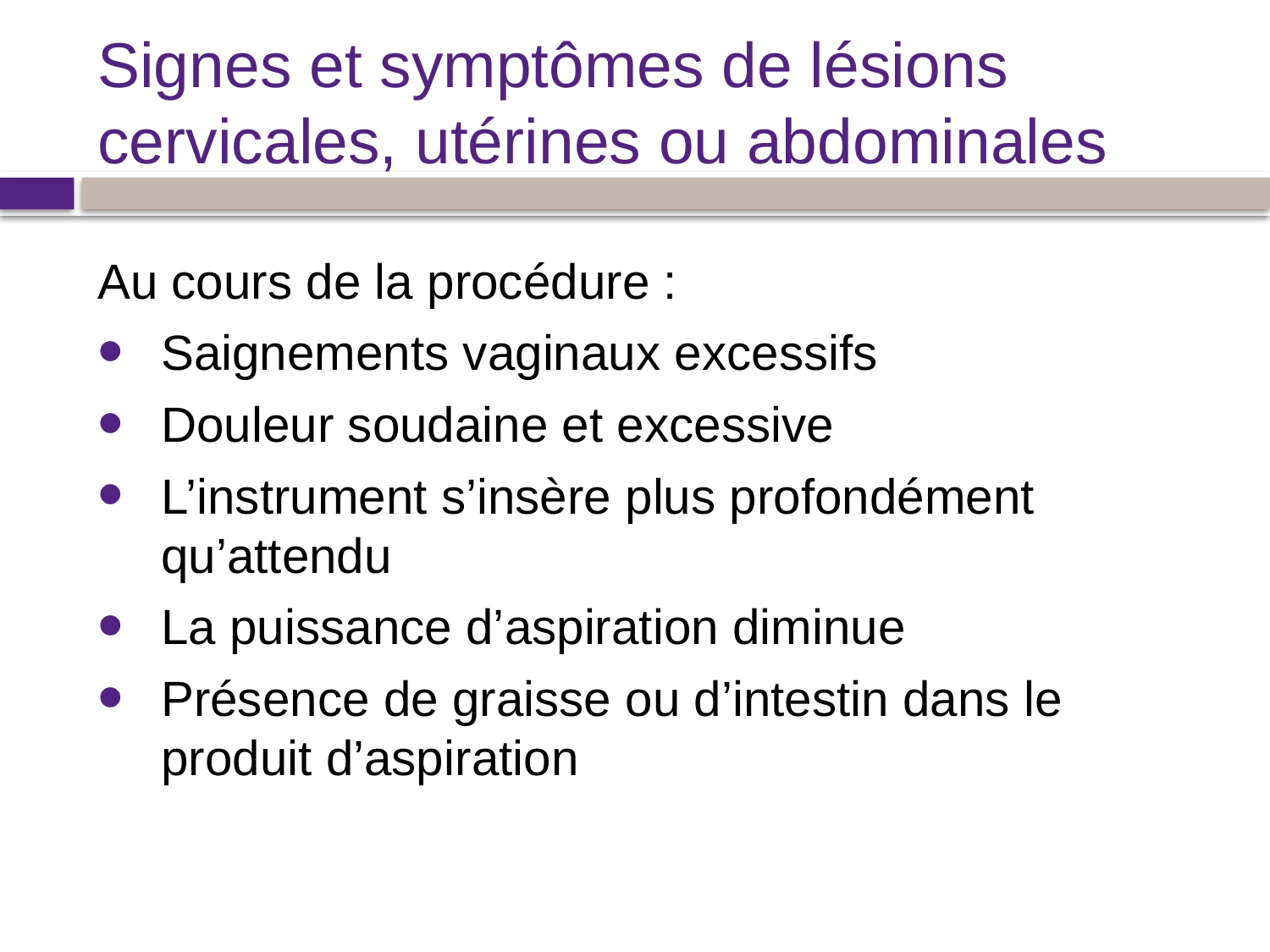

# Signes et symptômes de lésions cervicales, utérines ou abdominales
Au cours de la procédure :
Saignements vaginaux excessifs
Douleur soudaine et excessive
L’instrument s’insère plus profondément qu’attendu
La puissance d’aspiration diminue
Présence de graisse ou d’intestin dans le produit d’aspiration